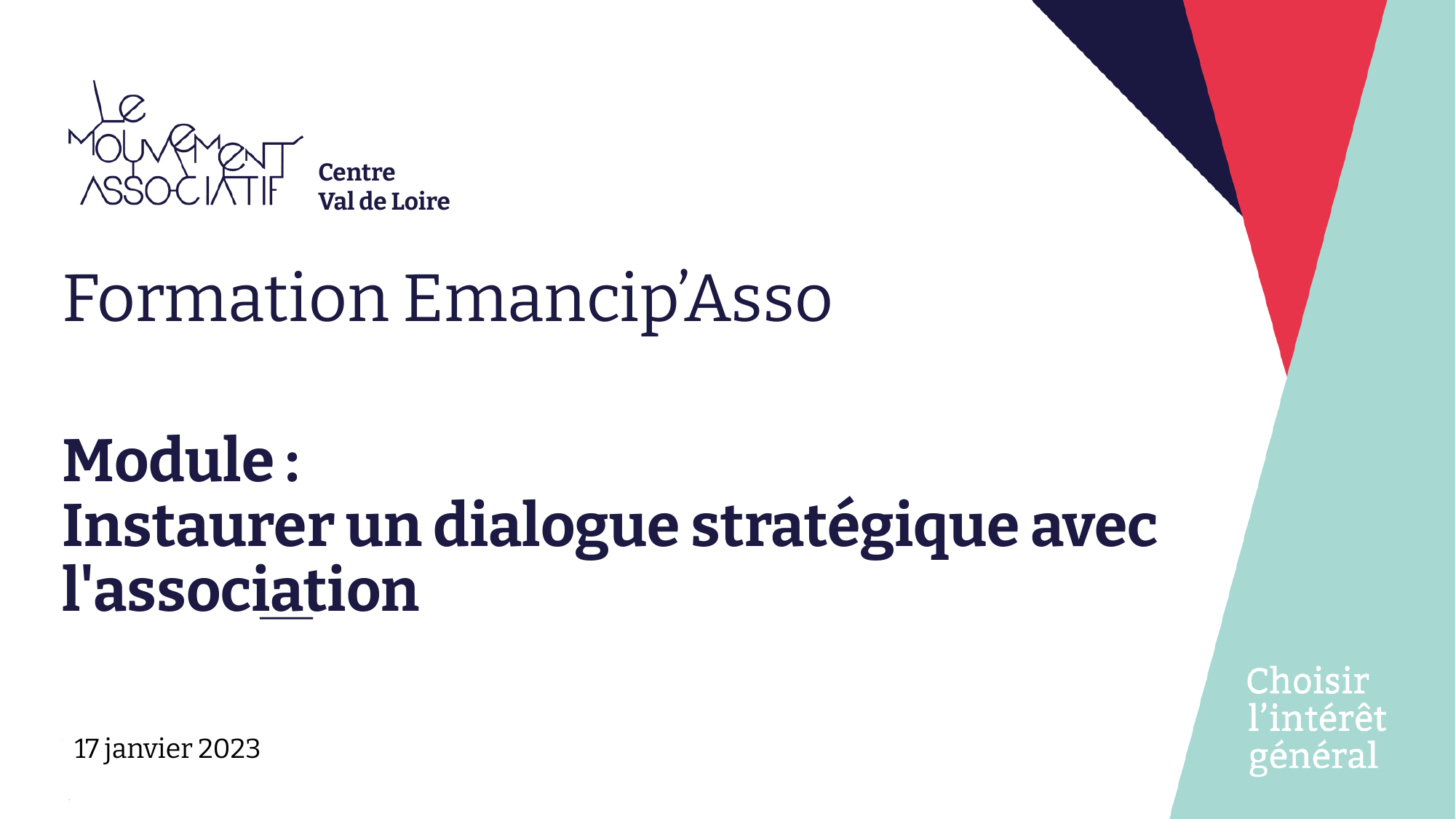

Centre
Val de Loire
Formation Emancip’Asso
Module :
Instaurer un dialogue stratégique avec l'association

17 janvier 2023